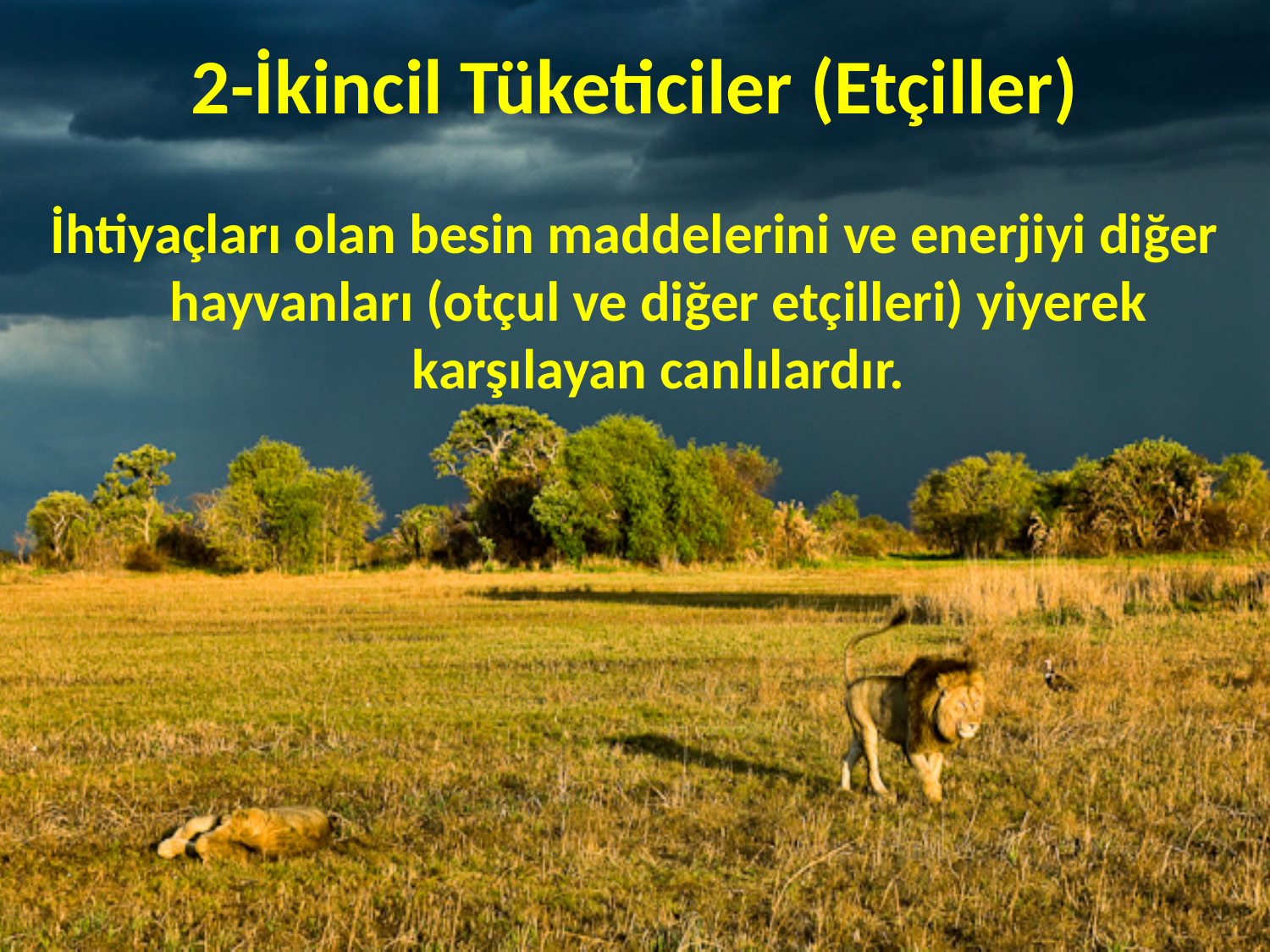

# 2-İkincil Tüketiciler (Etçiller)
İhtiyaçları olan besin maddelerini ve enerjiyi diğer hayvanları (otçul ve diğer etçilleri) yiyerek karşılayan canlılardır.